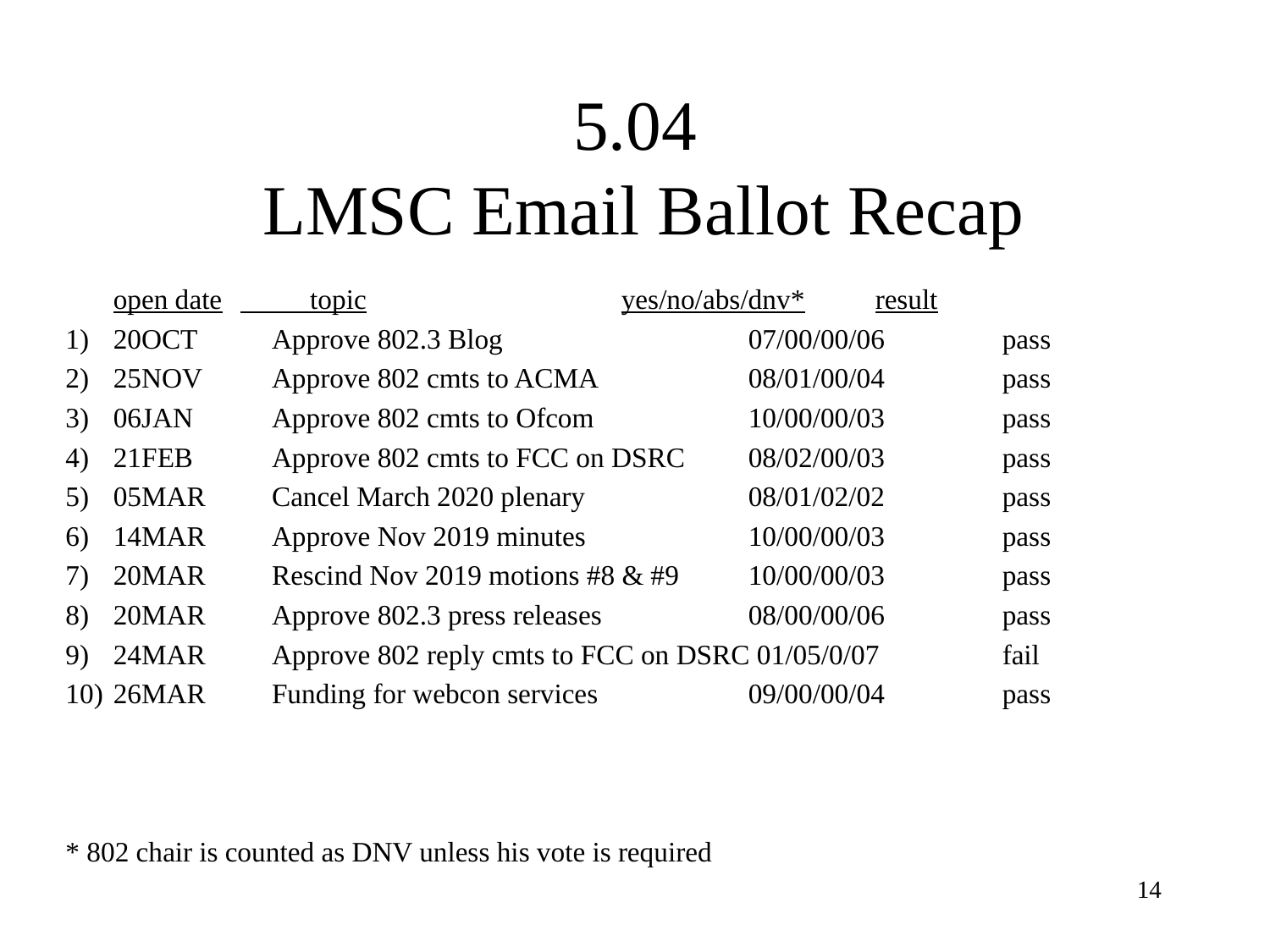

# 5.04 LMSC Email Ballot Recap
	open date	          topic			yes/no/abs/dnv*	result
20OCT	Approve 802.3 Blog		07/00/00/06	pass
25NOV	Approve 802 cmts to ACMA		08/01/00/04	pass
06JAN	Approve 802 cmts to Ofcom		10/00/00/03	pass
21FEB	Approve 802 cmts to FCC on DSRC	08/02/00/03	pass
05MAR	Cancel March 2020 plenary		08/01/02/02	pass
14MAR	Approve Nov 2019 minutes		10/00/00/03	pass
20MAR	Rescind Nov 2019 motions #8 & #9	10/00/00/03	pass
20MAR	Approve 802.3 press releases		08/00/00/06	pass
24MAR	Approve 802 reply cmts to FCC on DSRC 01/05/0/07	fail
26MAR	Funding for webcon services		09/00/00/04	pass

* 802 chair is counted as DNV unless his vote is required

14